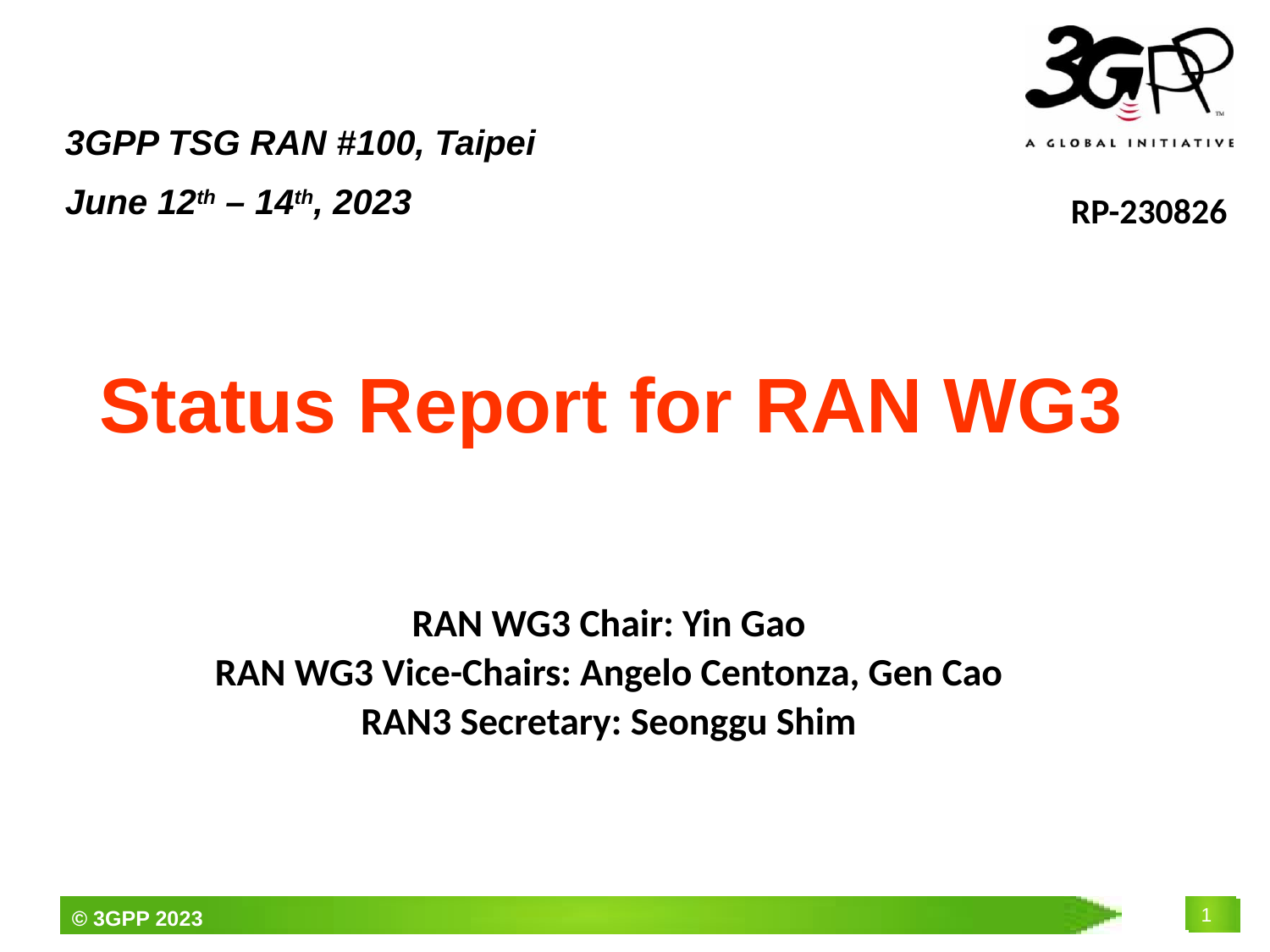

3GPP TSG RAN #100, Taipei
June 12th – 14th, 2023
RP-230826

Status Report for RAN WG3
# RAN WG3 Chair: Yin Gao
RAN WG3 Vice-Chairs: Angelo Centonza, Gen Cao
RAN3 Secretary: Seonggu Shim